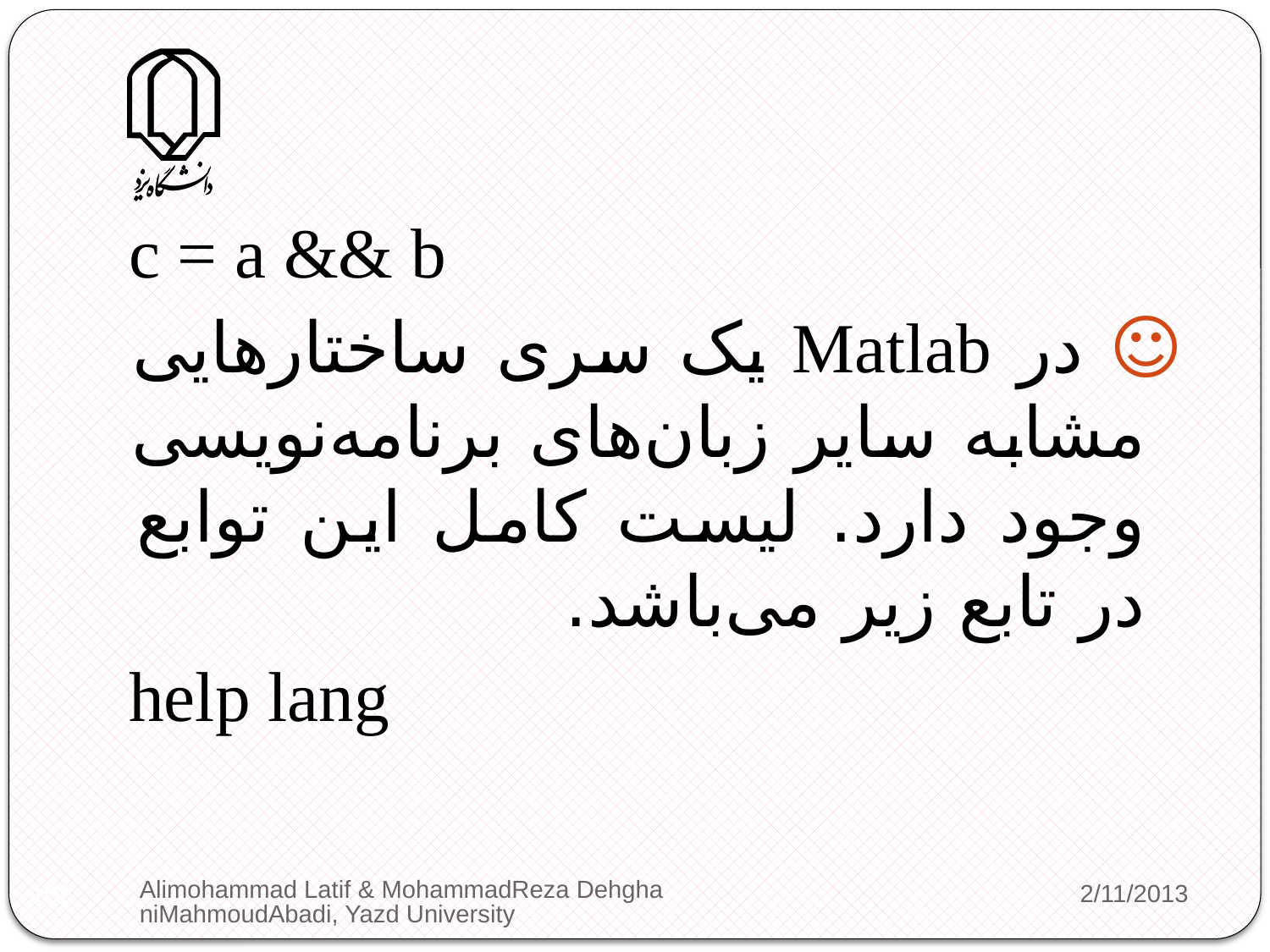

c = a && b
☺ در Matlab یک سری ساختارهایی مشابه سایر زبان‌های برنامه‌نویسی وجود دارد. لیست کامل این توابع در تابع زیر می‌باشد.
help lang
Alimohammad Latif & MohammadReza DehghaniMahmoudAbadi, Yazd University
2/11/2013
102